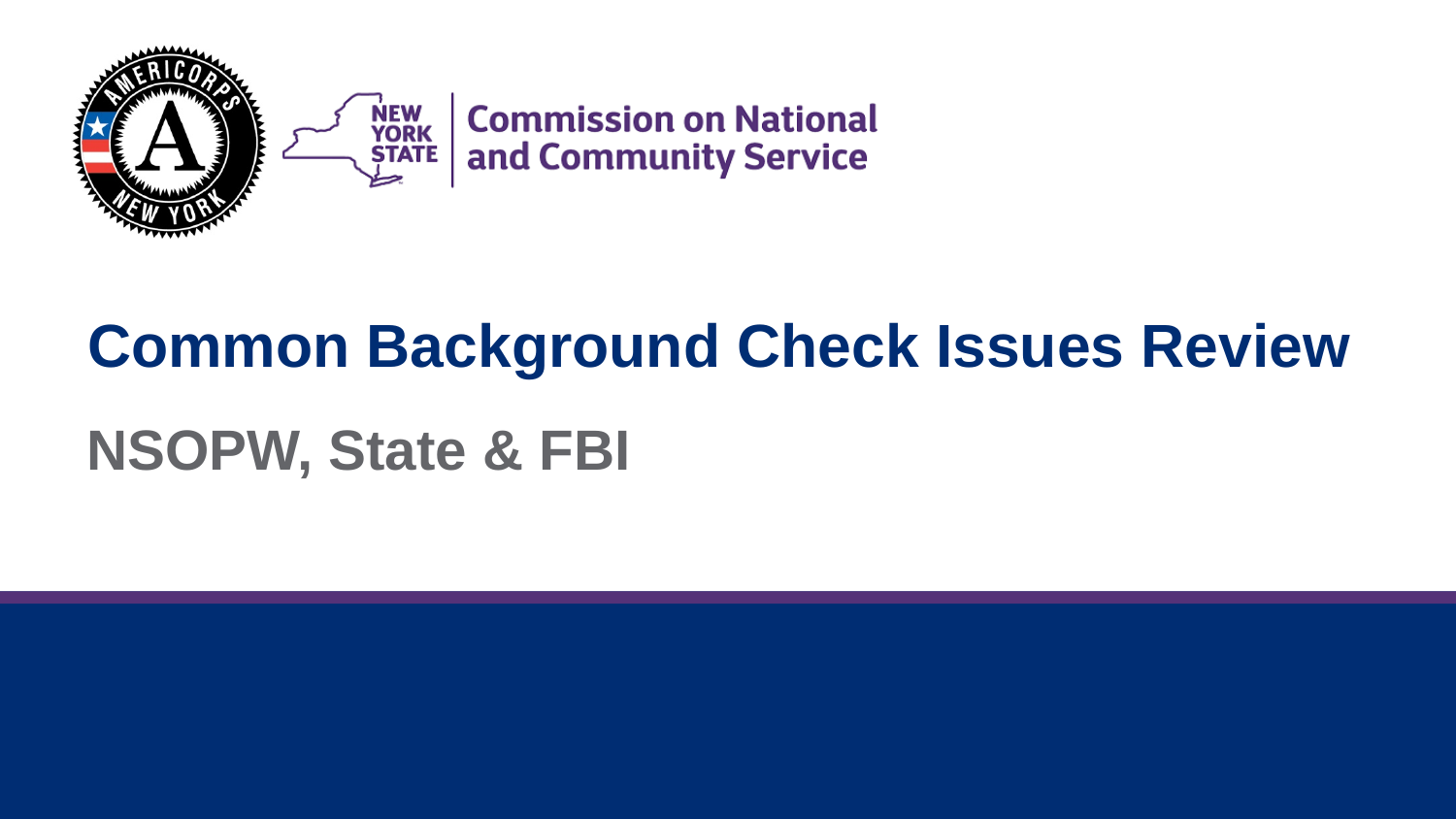

# Common Background Check Issues Review
NSOPW, State & FBI